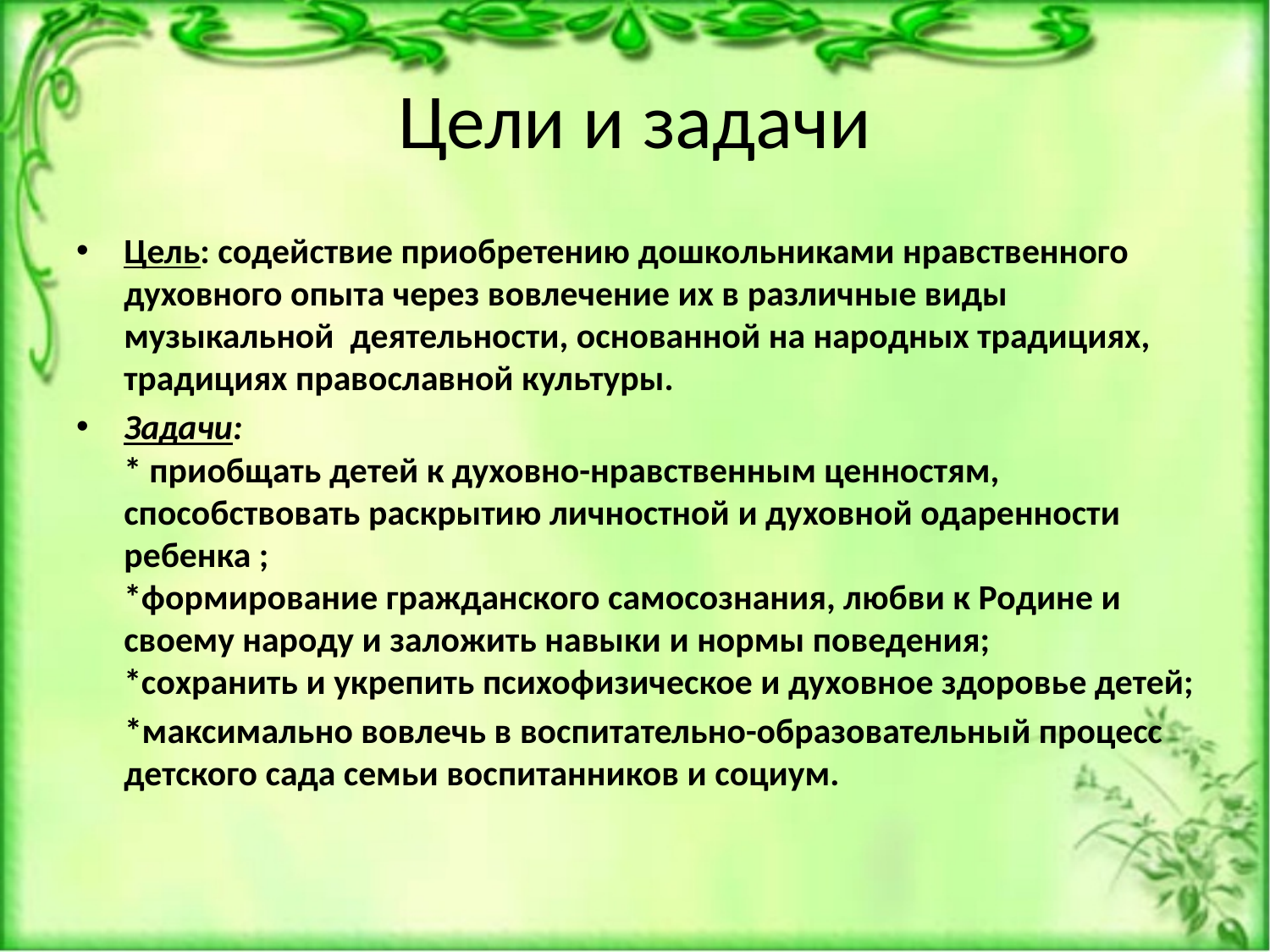

# Цели и задачи
Цель: содействие приобретению дошкольниками нравственного духовного опыта через вовлечение их в различные виды музыкальной  деятельности, основанной на народных традициях, традициях православной культуры.
Задачи:
* приобщать детей к духовно-нравственным ценностям, способствовать раскрытию личностной и духовной одаренности ребенка ;
*формирование гражданского самосознания, любви к Родине и своему народу и заложить навыки и нормы поведения;
*сохранить и укрепить психофизическое и духовное здоровье детей;
      *максимально вовлечь в воспитательно-образовательный процесс детского сада семьи воспитанников и социум.